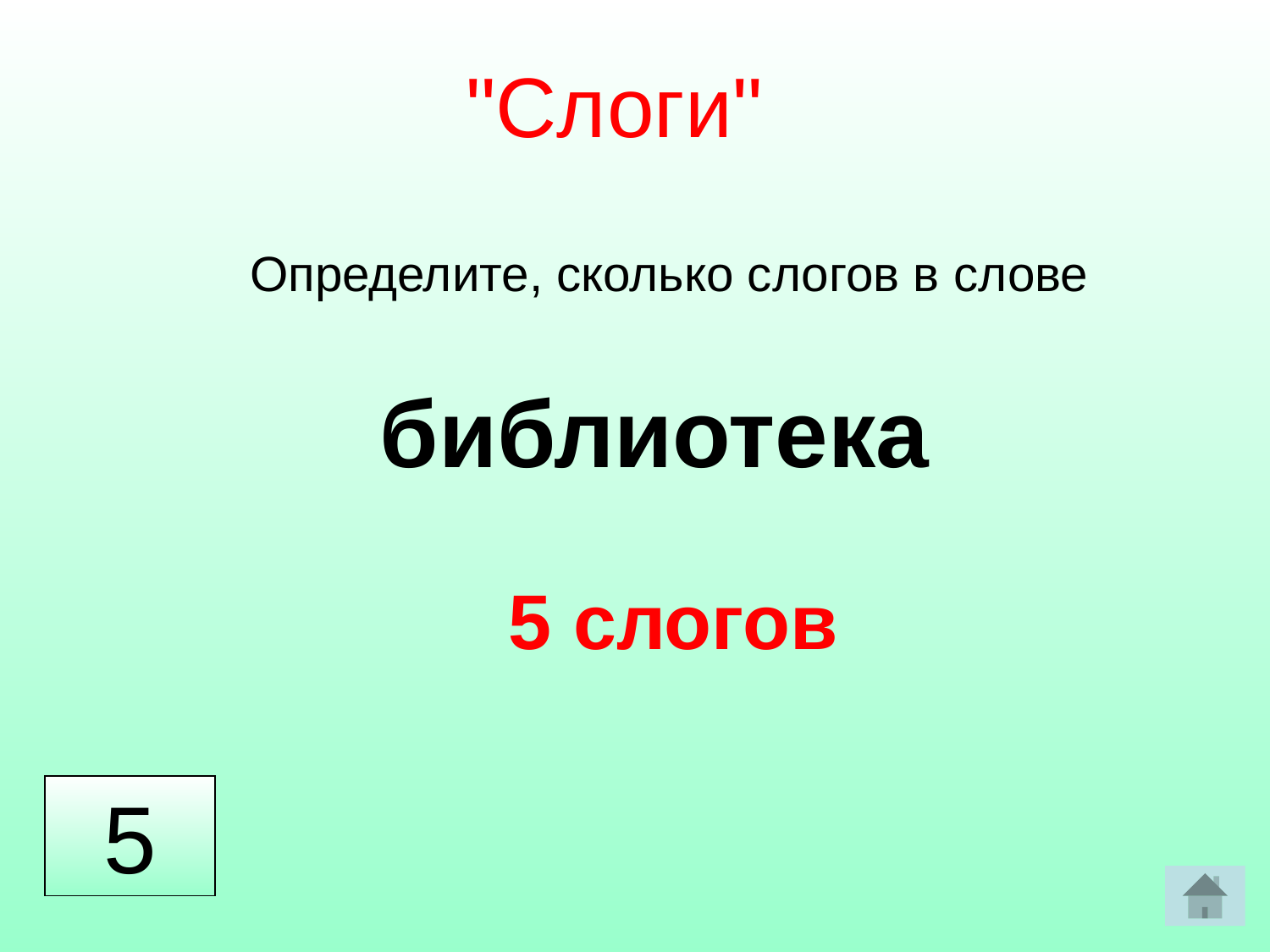

"Слоги"
Определите, сколько слогов в слове
библиотека
5 слогов
5